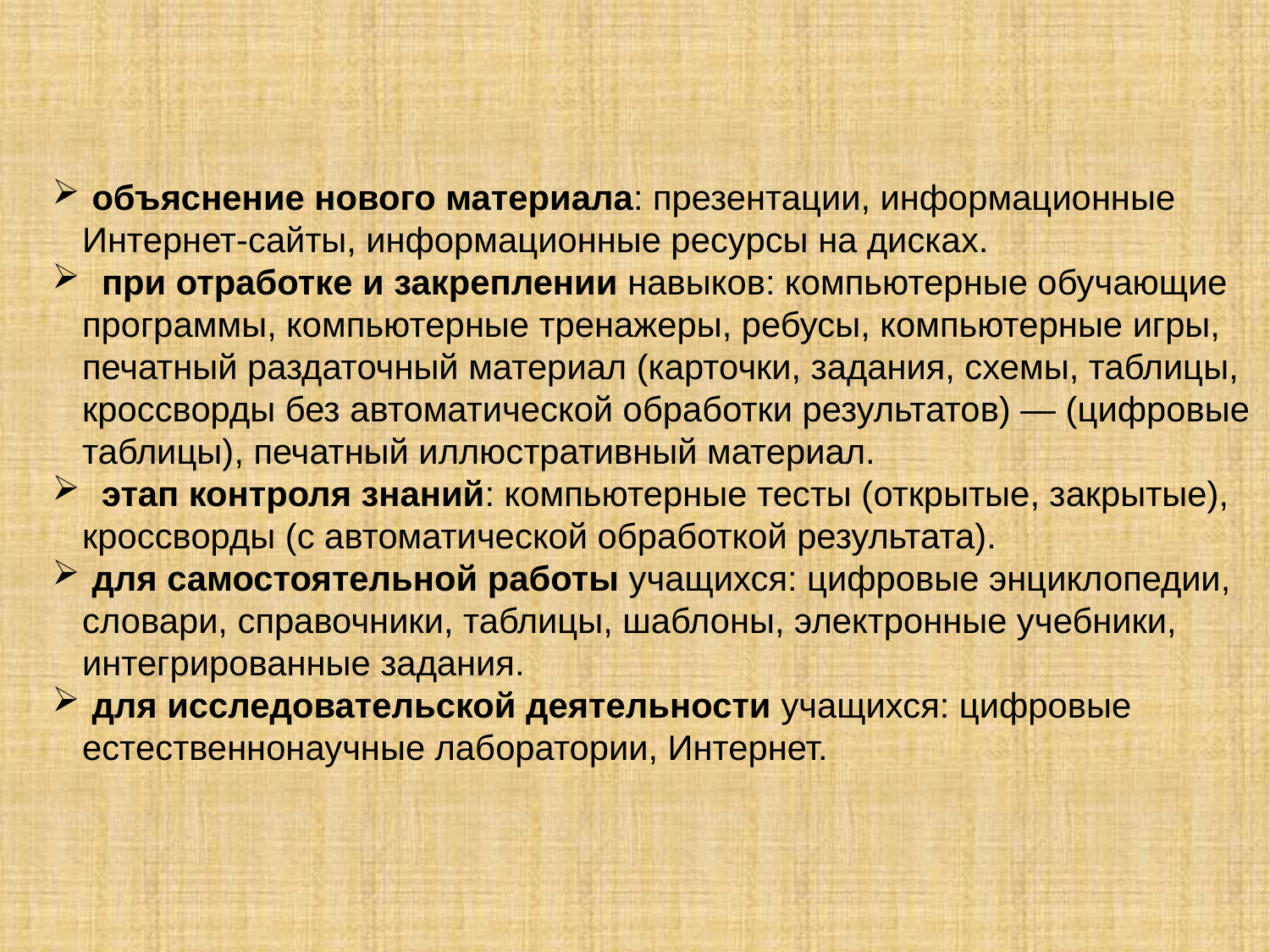

объяснение нового материала: презентации, информационные Интернет-сайты, информационные ресурсы на дисках.
  при отработке и закреплении навыков: компьютерные обучающие программы, компьютерные тренажеры, ребусы, компьютерные игры, печатный раздаточный материал (карточки, задания, схемы, таблицы, кроссворды без автоматической обработки результатов) — (цифровые таблицы), печатный иллюстративный материал.
  этап контроля знаний: компьютерные тесты (открытые, закрытые), кроссворды (с автоматической обработкой результата).
 для самостоятельной работы учащихся: цифровые энциклопедии, словари, справочники, таблицы, шаблоны, электронные учебники, интегрированные задания.
 для исследовательской деятельности учащихся: цифровые естественнонаучные лаборатории, Интернет.